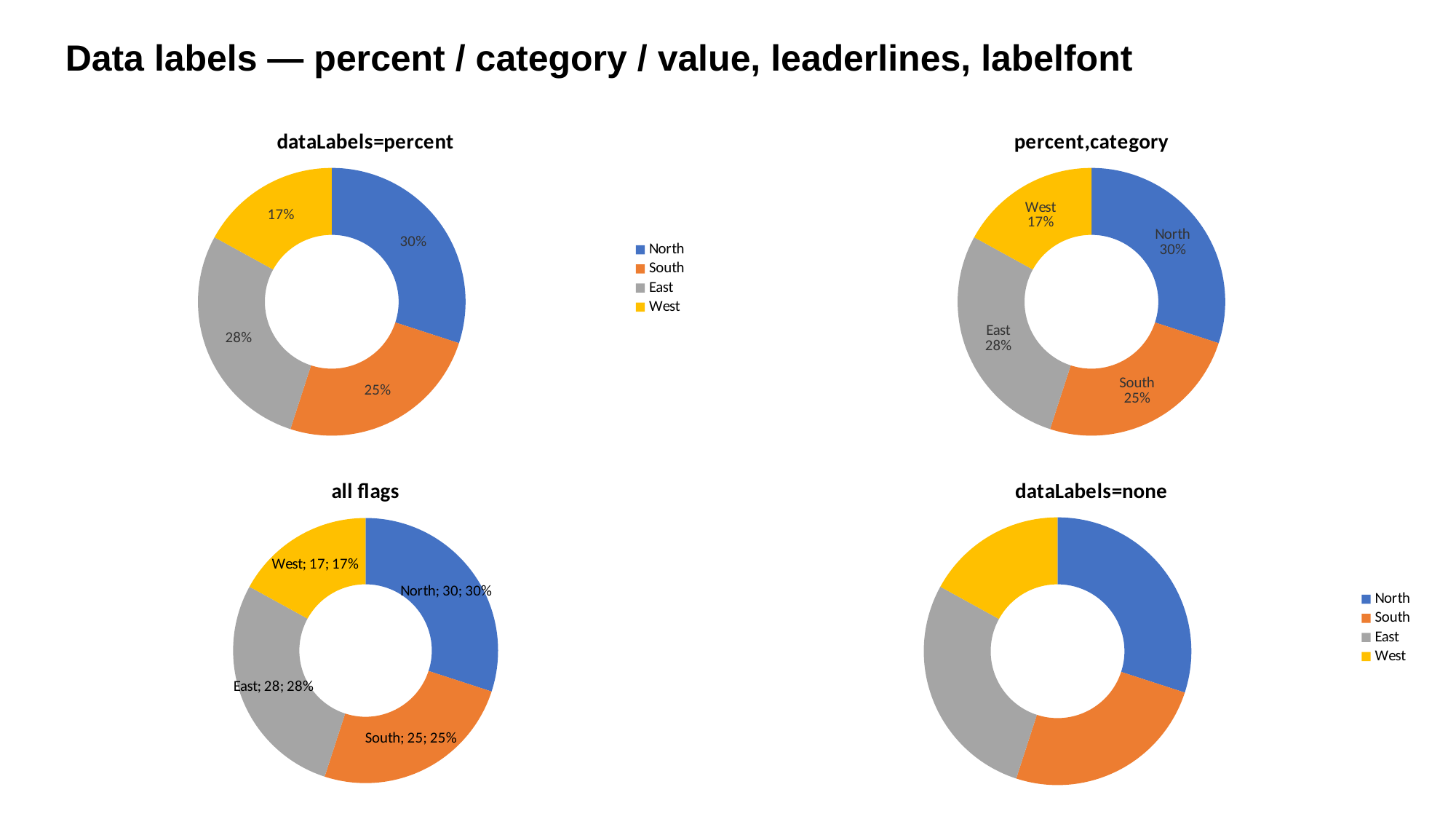

Data labels — percent / category / value, leaderlines, labelfont

### Chart: dataLabels=percent

| Category |  |
|---|---|
| North | 30.0 |
| South | 25.0 |
| East | 28.0 |
| West | 17.0 |

### Chart: percent,category

| Category |  |
|---|---|
| North | 30.0 |
| South | 25.0 |
| East | 28.0 |
| West | 17.0 |

### Chart: all flags

| Category |  |
|---|---|
| North | 30.0 |
| South | 25.0 |
| East | 28.0 |
| West | 17.0 |

### Chart: dataLabels=none

| Category |  |
|---|---|
| North | 30.0 |
| South | 25.0 |
| East | 28.0 |
| West | 17.0 |